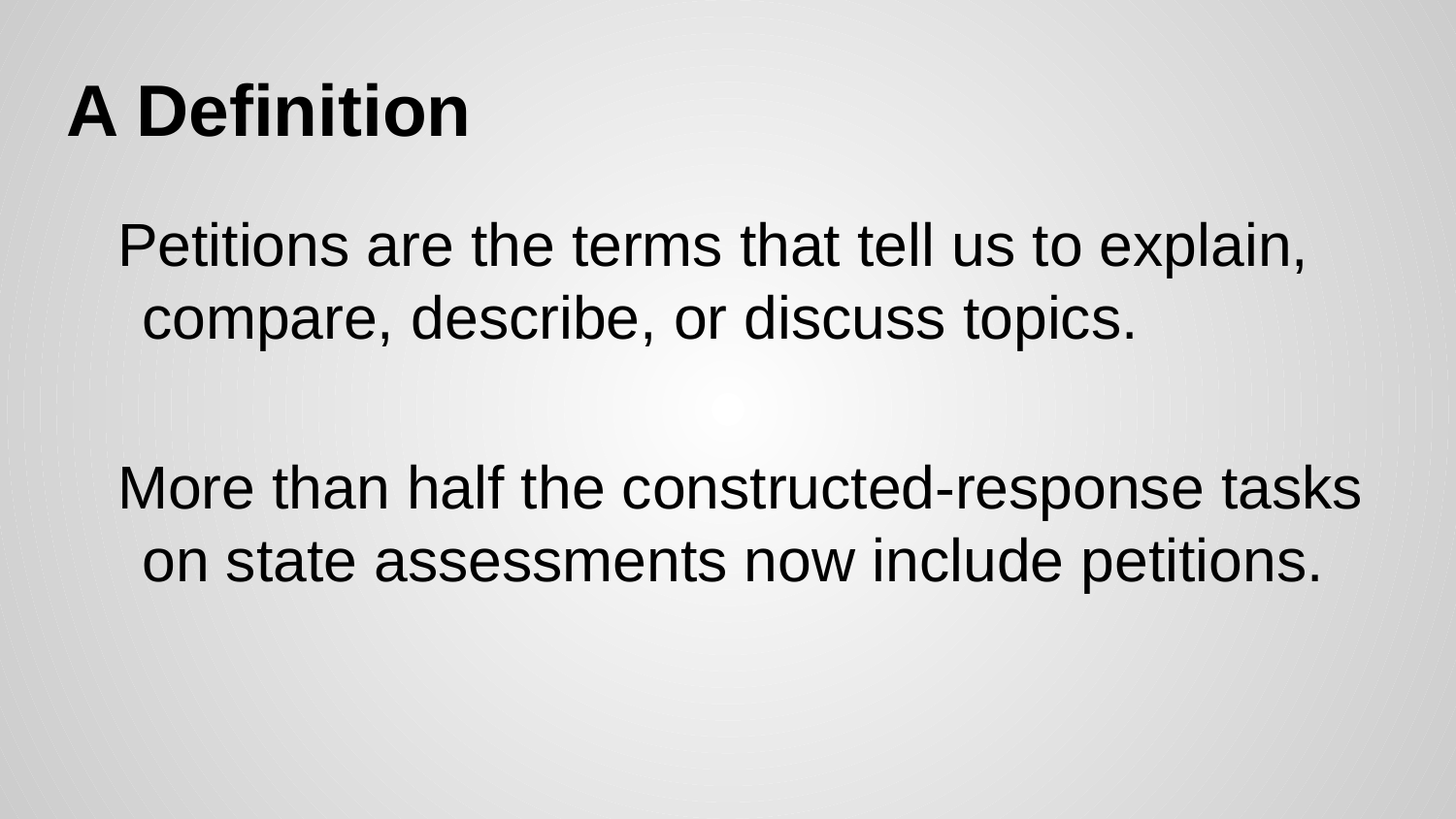

# A Definition
Petitions are the terms that tell us to explain, compare, describe, or discuss topics.

More than half the constructed-response tasks on state assessments now include petitions.